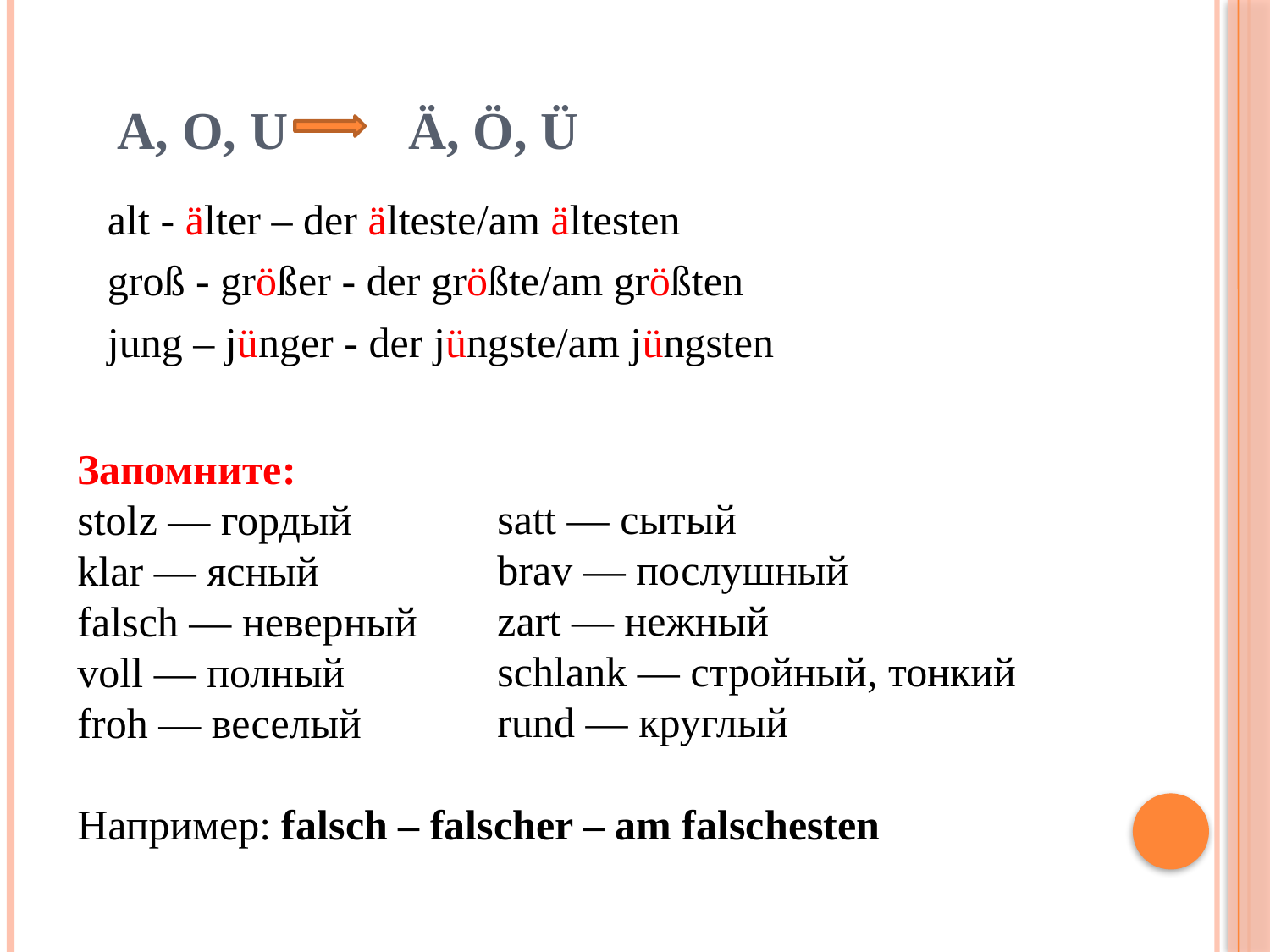

# a, o, u         ä, ö, ü

alt - älter – der älteste/am ältesten
groß - größer - der größte/am größten
jung – jünger - der jüngste/am jüngsten

Запомните:
stolz — гордый
klar — ясный
falsch — неверный
voll — полный
froh — веселый

Например: falsch – falscher – am falschesten
satt — сытый
brav — послушный
zart — нежный
schlank — стройный, тонкий
rund — круглый